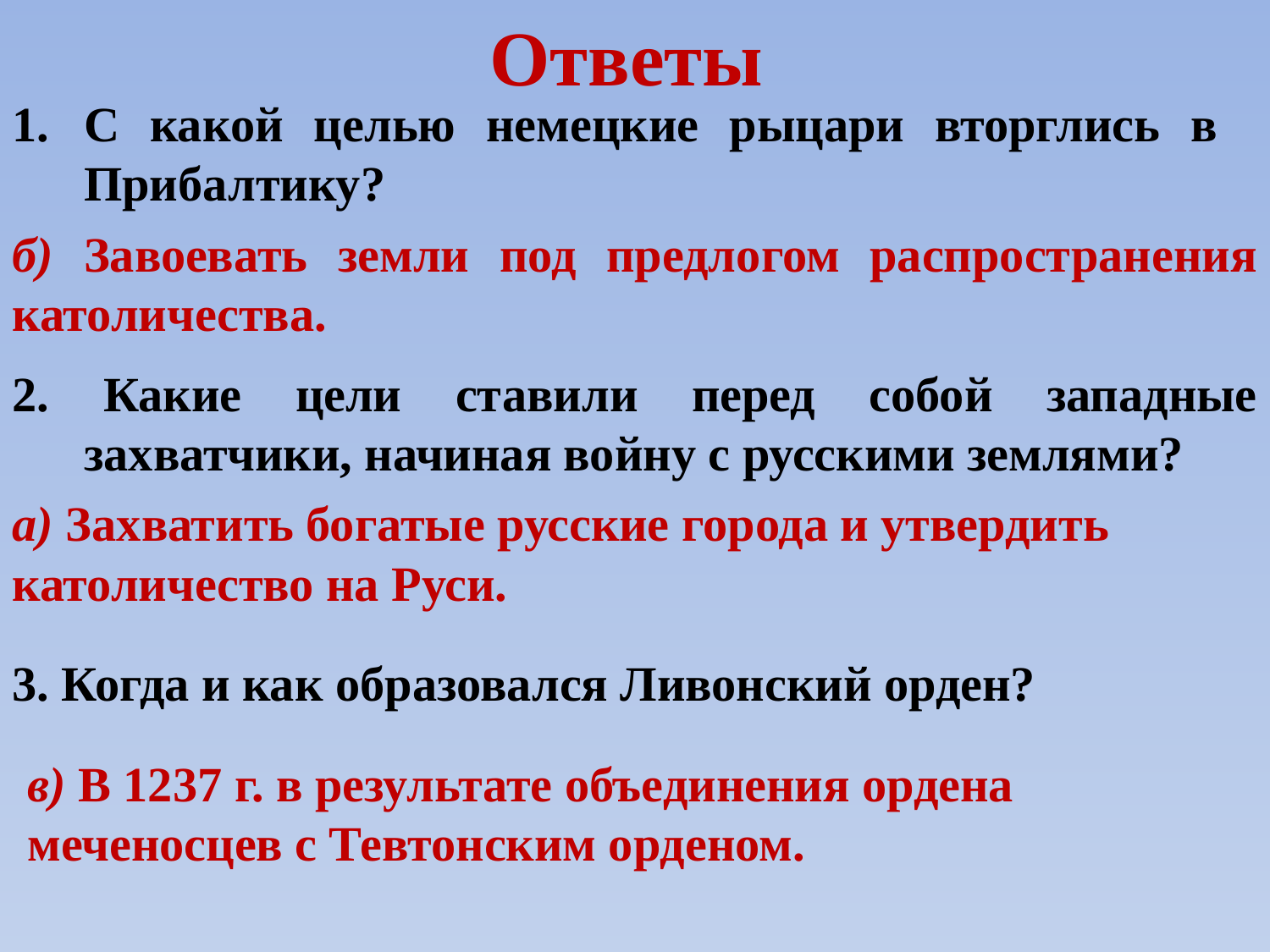

# Ответы
С какой целью немецкие рыцари вторглись в Прибалтику?

б) Завоевать земли под предлогом распространения католичества.
2. Какие цели ставили перед собой западные захватчики, начиная войну с русскими землями?
а) Захватить богатые русские города и утвердить
католичество на Руси.
3. Когда и как образовался Ливонский орден?
в) В 1237 г. в результате объединения ордена
меченосцев с Тевтонским орденом.